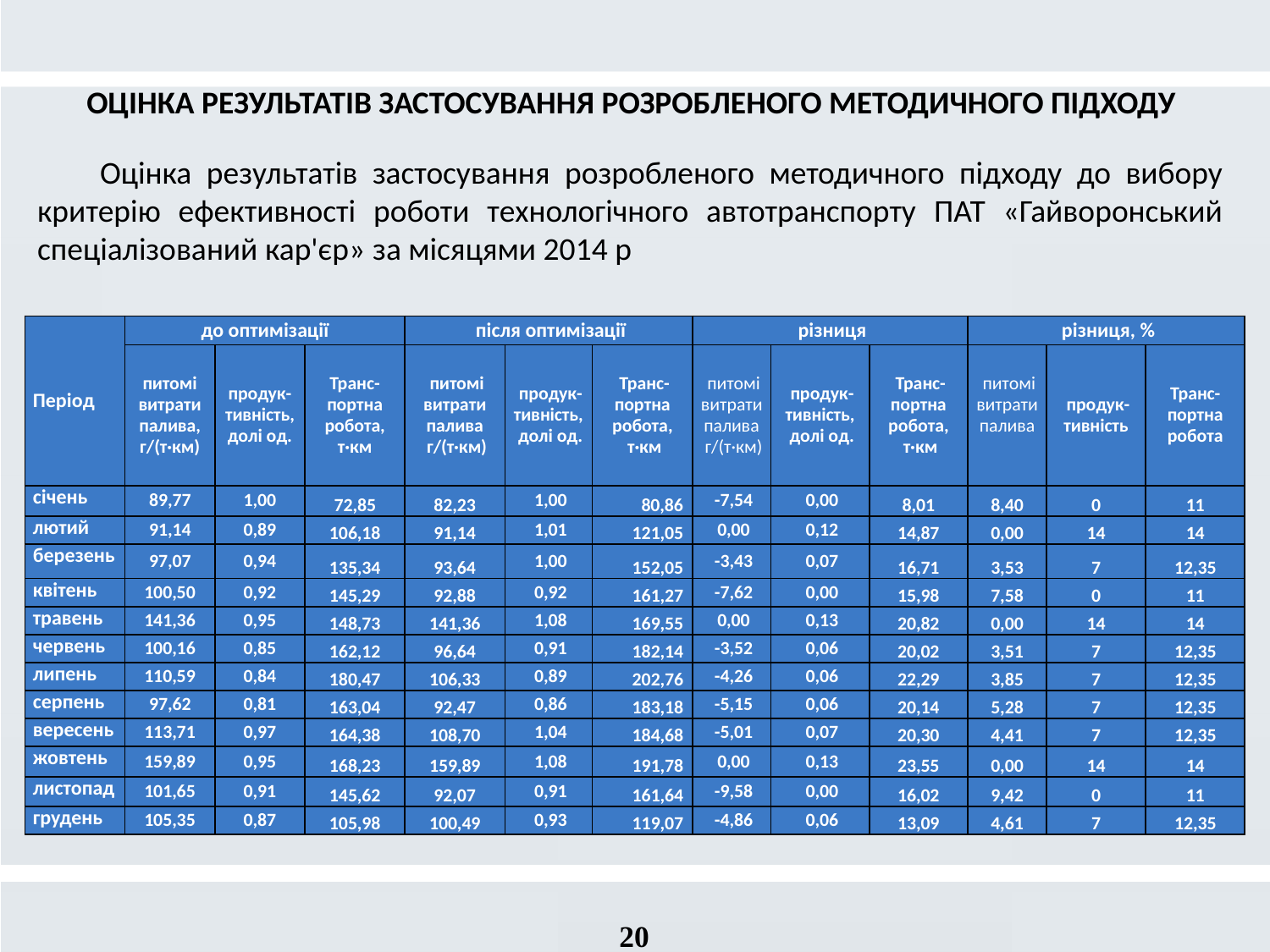

ОЦІНКА РЕЗУЛЬТАТІВ ЗАСТОСУВАННЯ РОЗРОБЛЕНОГО МЕТОДИЧНОГО ПІДХОДУ
Оцінка результатів застосування розробленого методичного підходу до вибору критерію ефективності роботи технологічного автотранспорту ПАТ «Гайворонський спеціалізований кар'єр» за місяцями 2014 р
| Період | до оптимізації |  |  | після оптимізації |  |  | різниця |  |  | різниця, % |  |  |
| --- | --- | --- | --- | --- | --- | --- | --- | --- | --- | --- | --- | --- |
|  | питомі витрати палива, г/(т·км) | продук-тивність, долі од. | Транс-портна робота, т·км | питомі витрати палива г/(т·км) | продук-тивність, долі од. | Транс-портна робота, т·км | питомі витрати палива г/(т·км) | продук-тивність, долі од. | Транс-портна робота, т·км | питомі витрати палива | продук-тивність | Транс-портна робота |
| січень | 89,77 | 1,00 | 72,85 | 82,23 | 1,00 | 80,86 | -7,54 | 0,00 | 8,01 | 8,40 | 0 | 11 |
| лютий | 91,14 | 0,89 | 106,18 | 91,14 | 1,01 | 121,05 | 0,00 | 0,12 | 14,87 | 0,00 | 14 | 14 |
| березень | 97,07 | 0,94 | 135,34 | 93,64 | 1,00 | 152,05 | -3,43 | 0,07 | 16,71 | 3,53 | 7 | 12,35 |
| квітень | 100,50 | 0,92 | 145,29 | 92,88 | 0,92 | 161,27 | -7,62 | 0,00 | 15,98 | 7,58 | 0 | 11 |
| травень | 141,36 | 0,95 | 148,73 | 141,36 | 1,08 | 169,55 | 0,00 | 0,13 | 20,82 | 0,00 | 14 | 14 |
| червень | 100,16 | 0,85 | 162,12 | 96,64 | 0,91 | 182,14 | -3,52 | 0,06 | 20,02 | 3,51 | 7 | 12,35 |
| липень | 110,59 | 0,84 | 180,47 | 106,33 | 0,89 | 202,76 | -4,26 | 0,06 | 22,29 | 3,85 | 7 | 12,35 |
| серпень | 97,62 | 0,81 | 163,04 | 92,47 | 0,86 | 183,18 | -5,15 | 0,06 | 20,14 | 5,28 | 7 | 12,35 |
| вересень | 113,71 | 0,97 | 164,38 | 108,70 | 1,04 | 184,68 | -5,01 | 0,07 | 20,30 | 4,41 | 7 | 12,35 |
| жовтень | 159,89 | 0,95 | 168,23 | 159,89 | 1,08 | 191,78 | 0,00 | 0,13 | 23,55 | 0,00 | 14 | 14 |
| листопад | 101,65 | 0,91 | 145,62 | 92,07 | 0,91 | 161,64 | -9,58 | 0,00 | 16,02 | 9,42 | 0 | 11 |
| грудень | 105,35 | 0,87 | 105,98 | 100,49 | 0,93 | 119,07 | -4,86 | 0,06 | 13,09 | 4,61 | 7 | 12,35 |
20